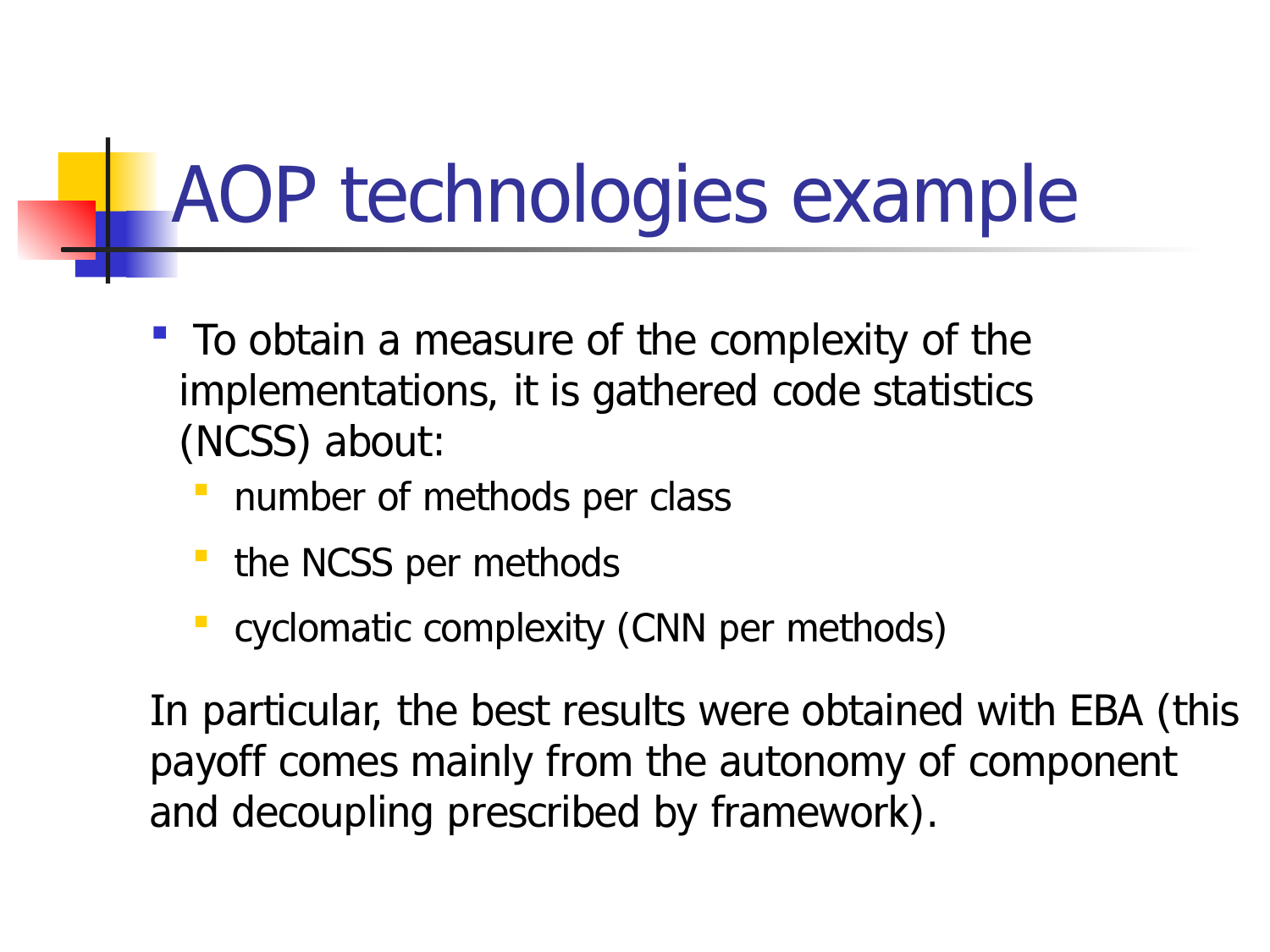

# AOP technologies example
 To obtain a measure of the complexity of the implementations, it is gathered code statistics (NCSS) about:
 number of methods per class
 the NCSS per methods
 cyclomatic complexity (CNN per methods)
In particular, the best results were obtained with EBA (this payoff comes mainly from the autonomy of component and decoupling prescribed by framework).